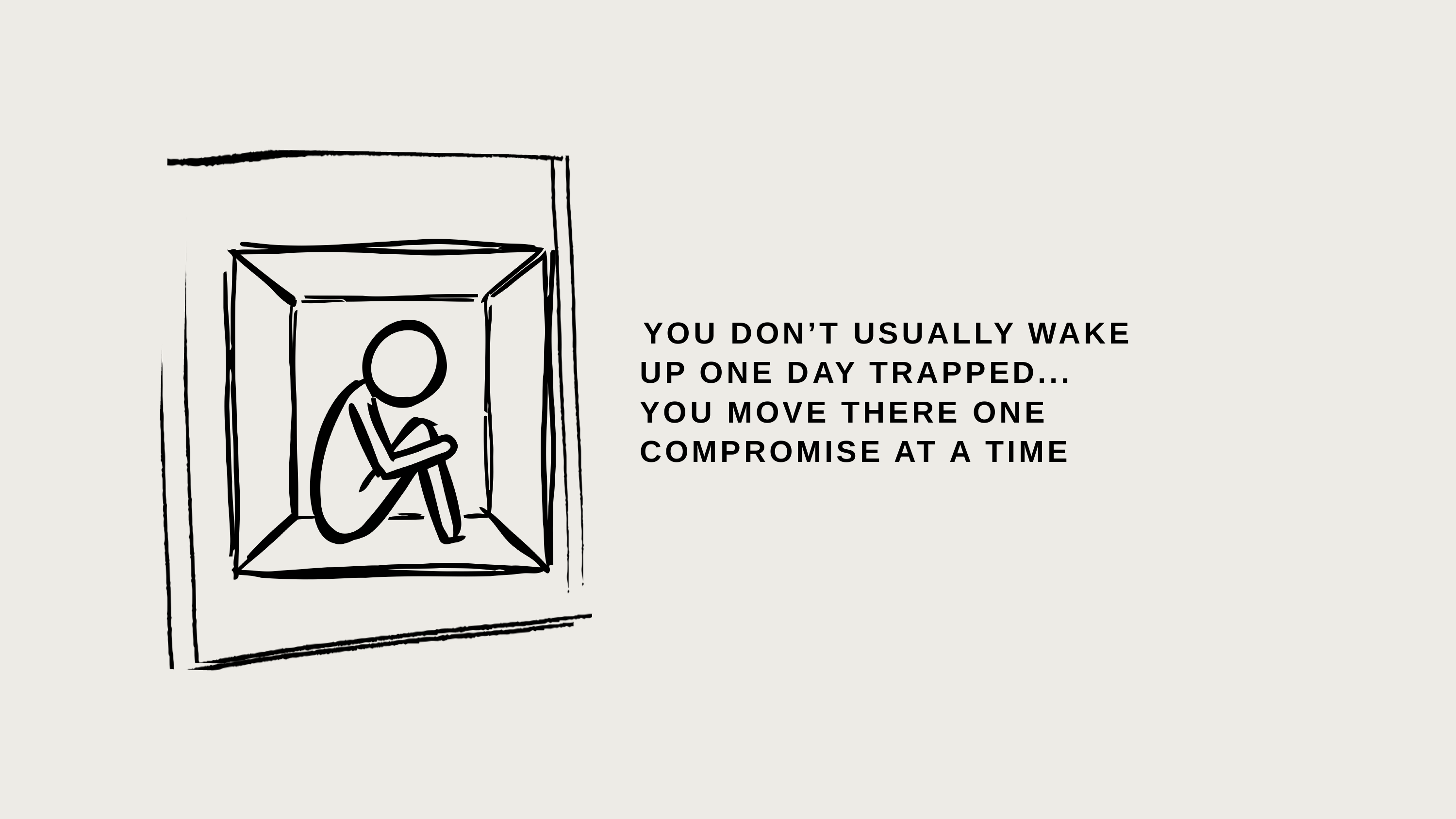

YOU DON’T USUALLY WAKE UP ONE DAY TRAPPED...
YOU MOVE THERE ONE COMPROMISE AT A TIME